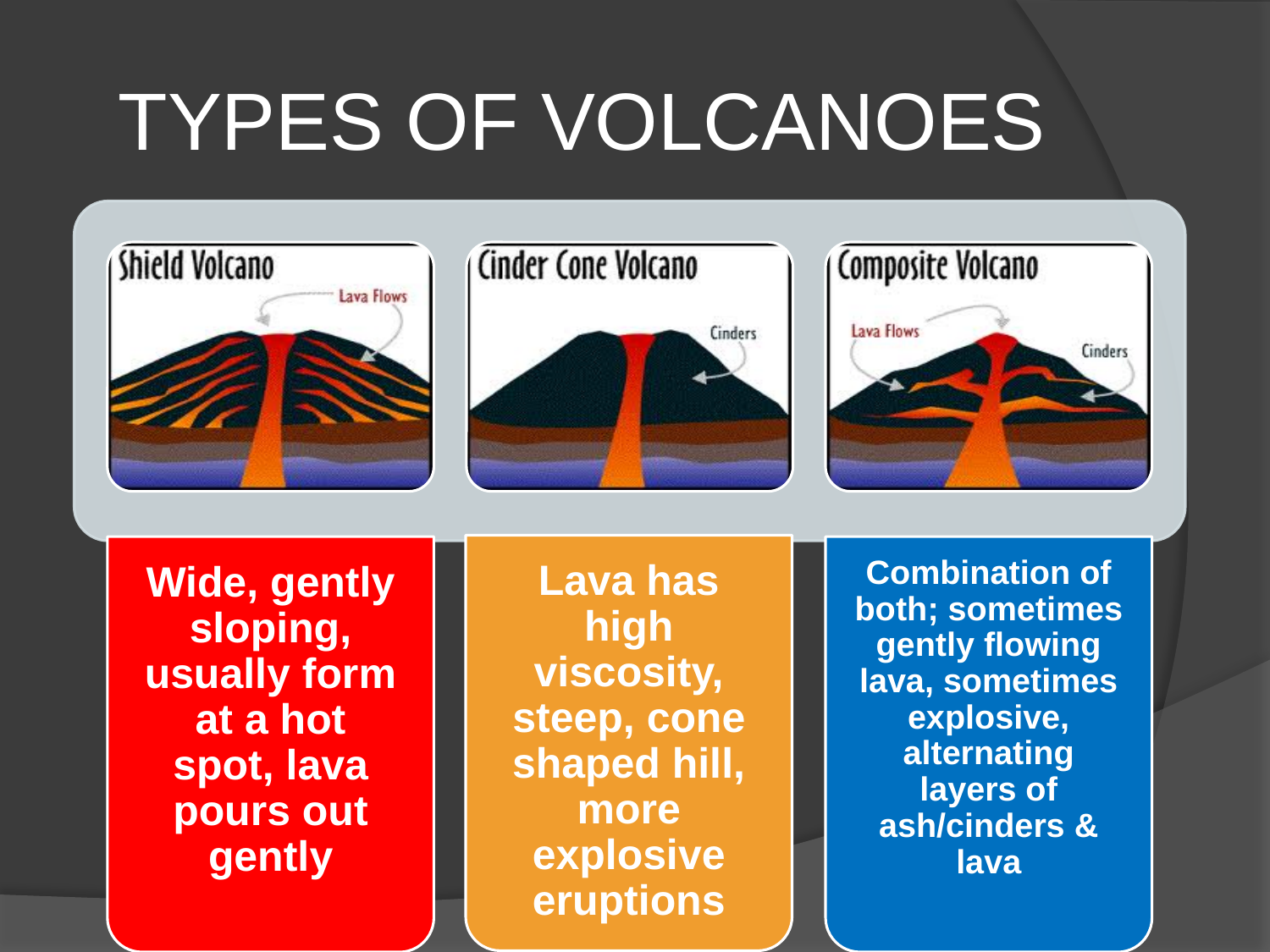

# TYPES OF VOLCANOES
Wide, gently sloping, usually form at a hot spot, lava pours out gently
Lava has high viscosity, steep, cone shaped hill, more explosive eruptions
Combination of both; sometimes gently flowing lava, sometimes explosive, alternating layers of ash/cinders & lava